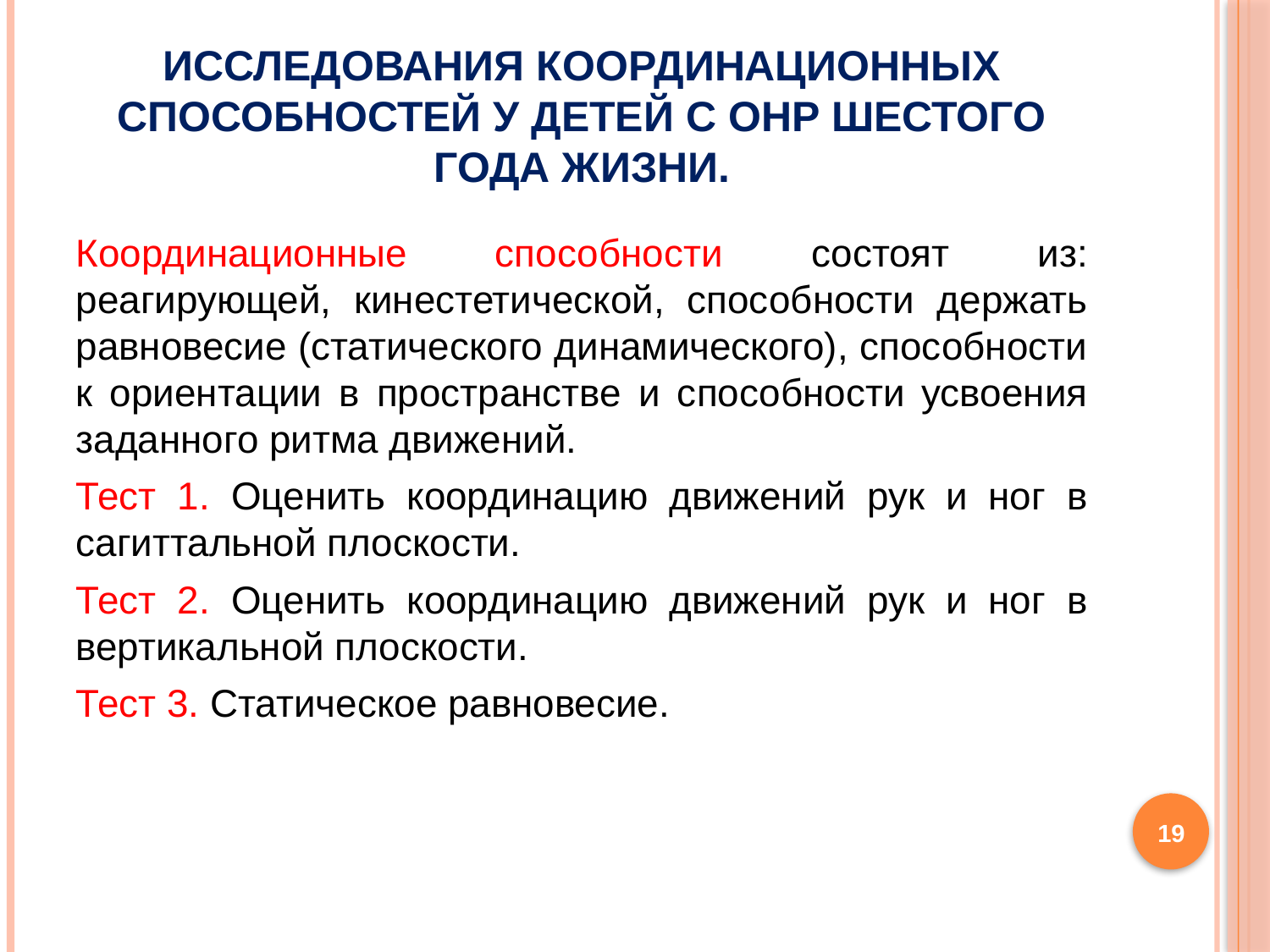

# исследования координационных способностей у детей с ОНР шестого года жизни.
Координационные способности состоят из: реагирующей, кинестетической, способности держать равновесие (статического динамического), способности к ориентации в пространстве и способности усвоения заданного ритма движений.
Тест 1. Оценить координацию движений рук и ног в сагиттальной плоскости.
Тест 2. Оценить координацию движений рук и ног в вертикальной плоскости.
Тест 3. Статическое равновесие.

19